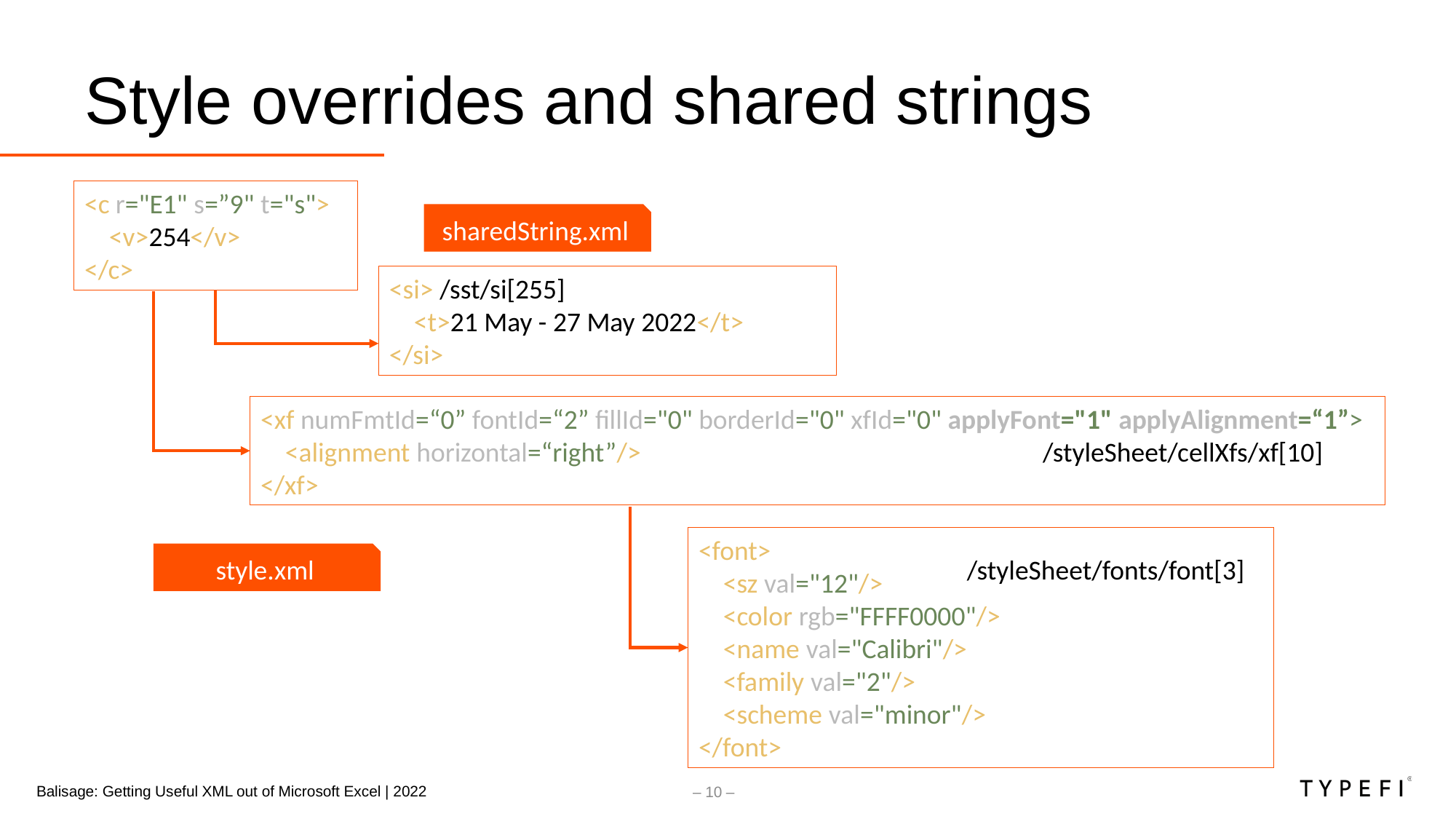

Style overrides and shared strings
<c r="E1" s=”9" t="s">
    <v>254</v>
</c>
sharedString.xml
<si> /sst/si[255]
    <t>21 May - 27 May 2022</t>
</si>
<xf numFmtId=“0” fontId=“2” fillId="0" borderId="0" xfId="0" applyFont="1" applyAlignment=“1”>
    <alignment horizontal=“right”/>                                                                 /styleSheet/cellXfs/xf[10]
</xf>
<font>
    <sz val="12"/>
    <color rgb="FFFF0000"/>
    <name val="Calibri"/>
    <family val="2"/>
    <scheme val="minor"/>
</font>
/styleSheet/fonts/font[3]
style.xml
– 10 –